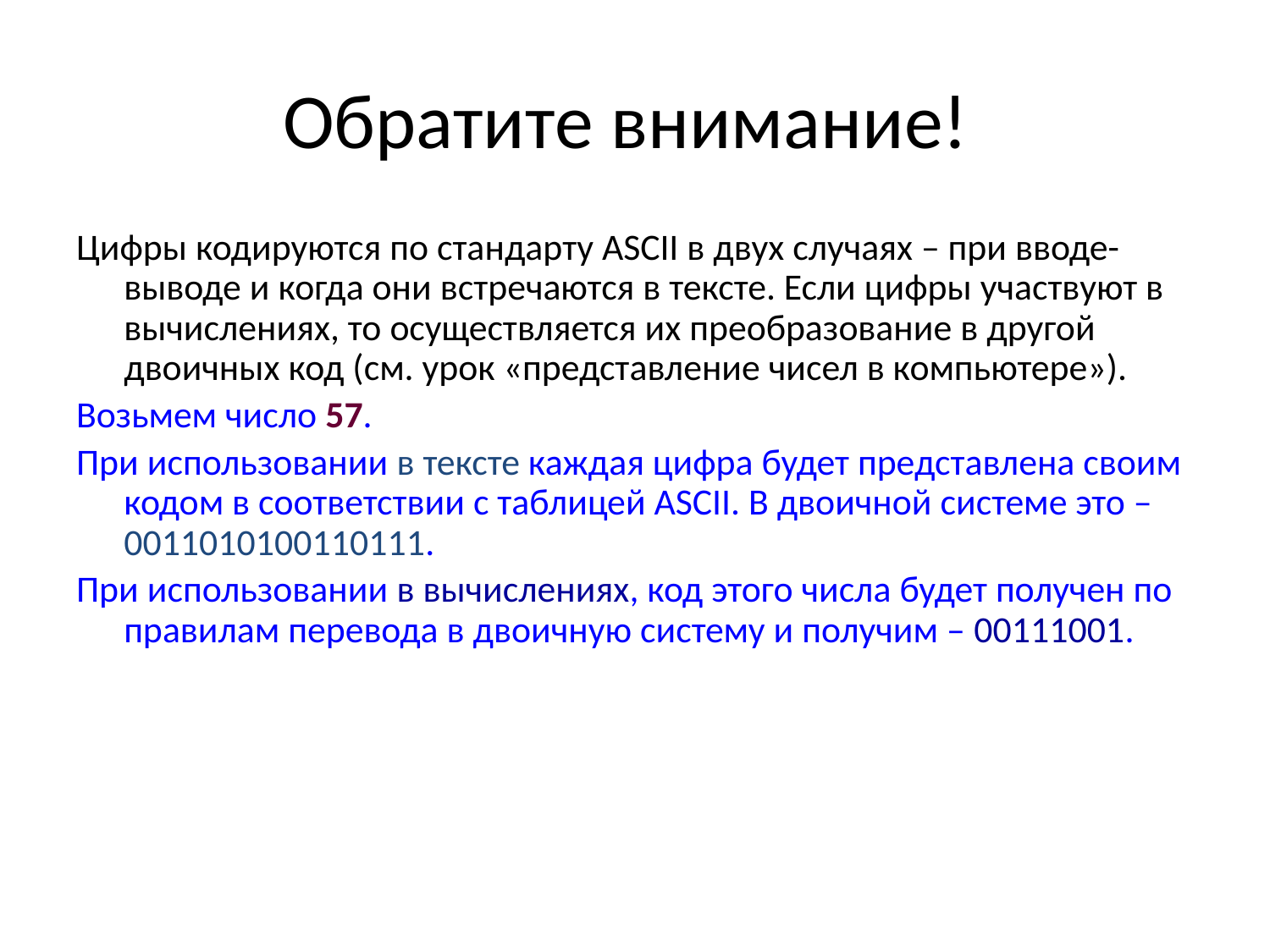

# Обратите внимание!
Цифры кодируются по стандарту ASCII в двух случаях – при вводе-выводе и когда они встречаются в тексте. Если цифры участвуют в вычислениях, то осуществляется их преобразование в другой двоичных код (см. урок «представление чисел в компьютере»).
Возьмем число 57.
При использовании в тексте каждая цифра будет представлена своим кодом в соответствии с таблицей ASCII. В двоичной системе это – 0011010100110111.
При использовании в вычислениях, код этого числа будет получен по правилам перевода в двоичную систему и получим – 00111001.